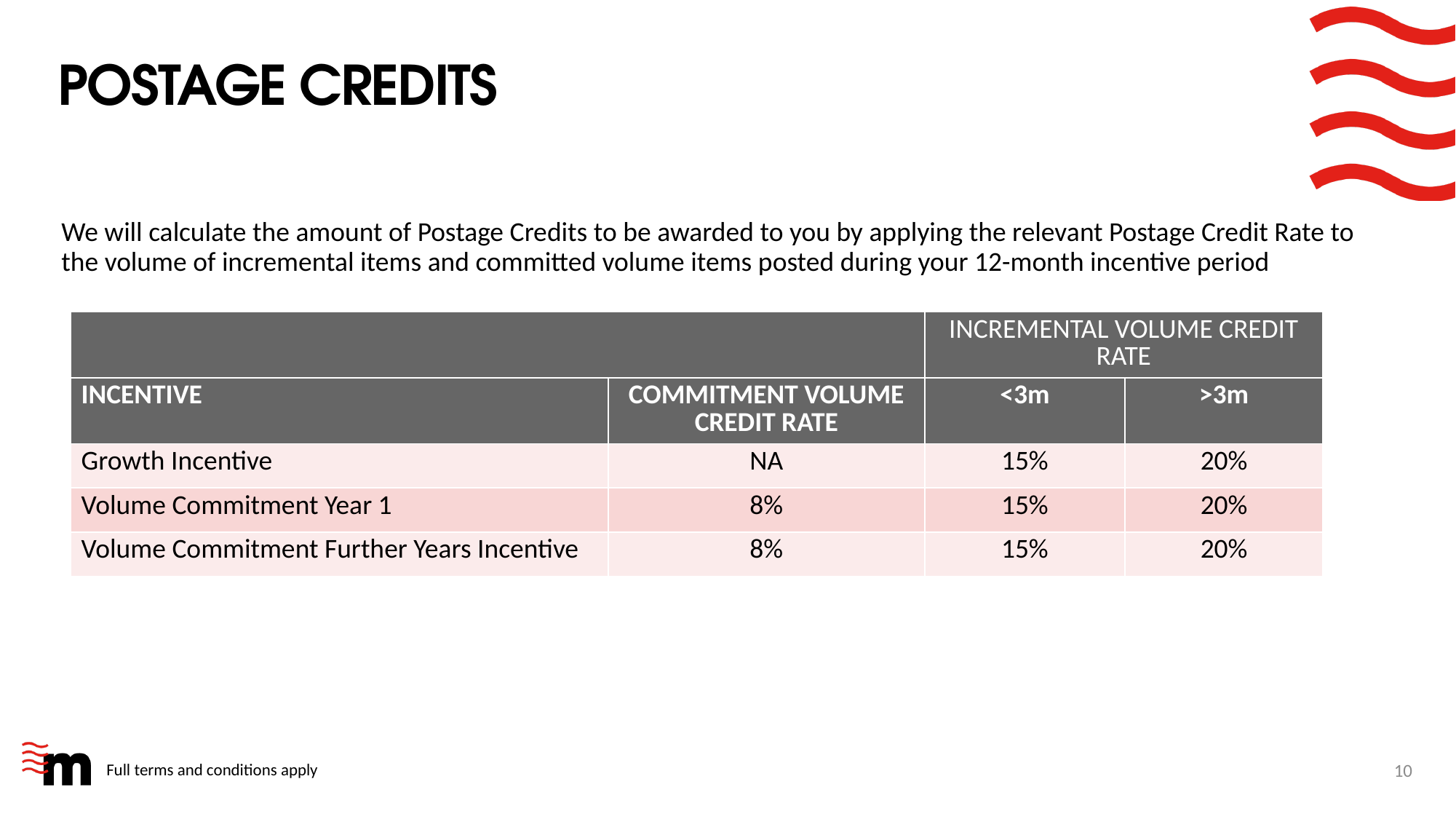

# Postage credits

We will calculate the amount of Postage Credits to be awarded to you by applying the relevant Postage Credit Rate to the volume of incremental items and committed volume items posted during your 12-month incentive period

|  |  | INCREMENTAL VOLUME CREDIT RATE |  |
| --- | --- | --- | --- |
| INCENTIVE | COMMITMENT VOLUME CREDIT RATE | <3m | >3m |
| Growth Incentive | NA | 15% | 20% |
| Volume Commitment Year 1 | 8% | 15% | 20% |
| Volume Commitment Further Years Incentive | 8% | 15% | 20% |
10
Full terms and conditions apply